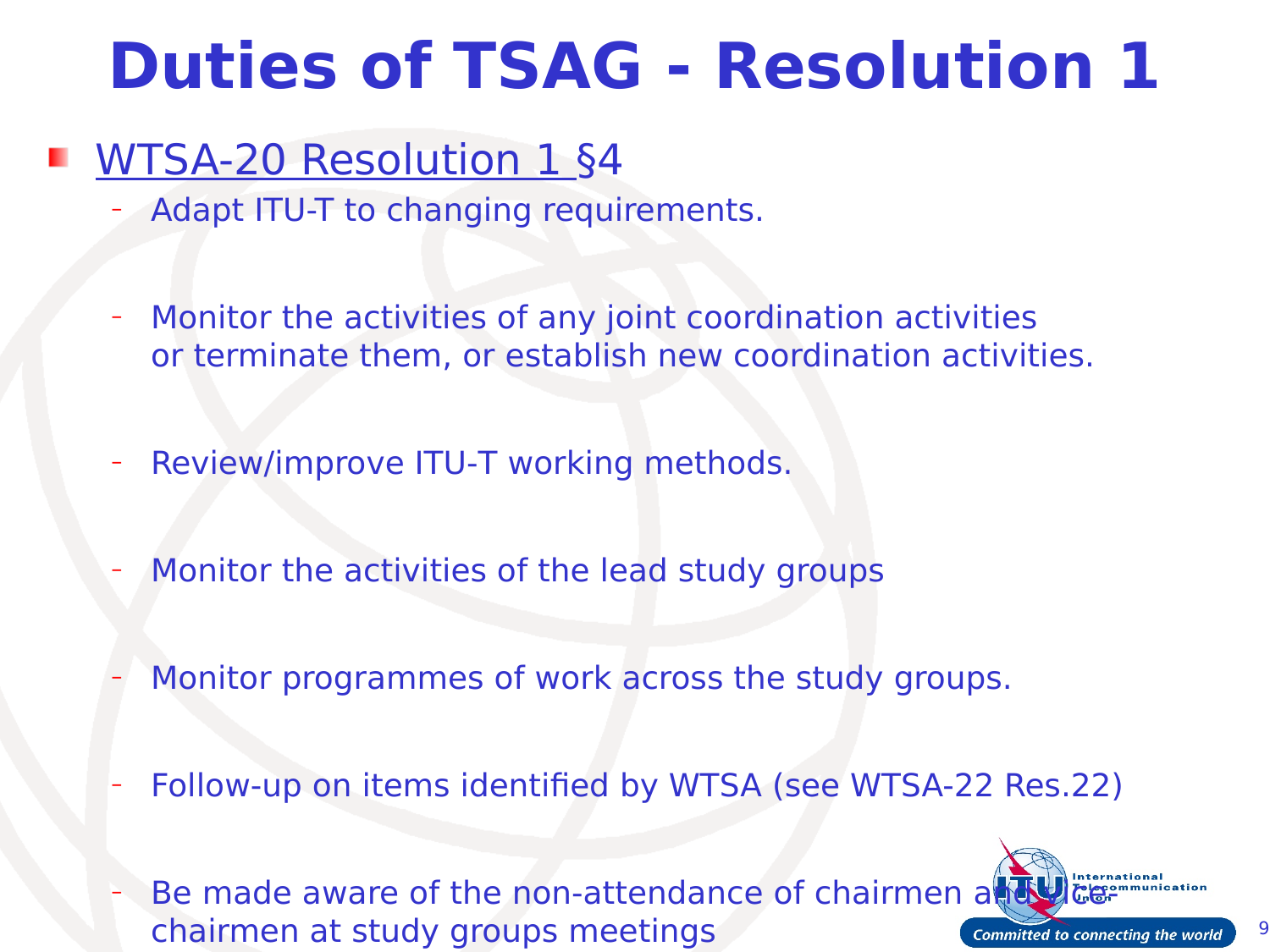

# Duties of TSAG - Resolution 1
WTSA-20 Resolution 1 §4
Adapt ITU-T to changing requirements.

Monitor the activities of any joint coordination activities
or terminate them, or establish new coordination activities.

Review/improve ITU‑T working methods.

Monitor the activities of the lead study groups

Monitor programmes of work across the study groups.

Follow-up on items identified by WTSA (see WTSA-22 Res.22)

Be made aware of the non-attendance of chairmen and vice-chairmen at study groups meetings
9